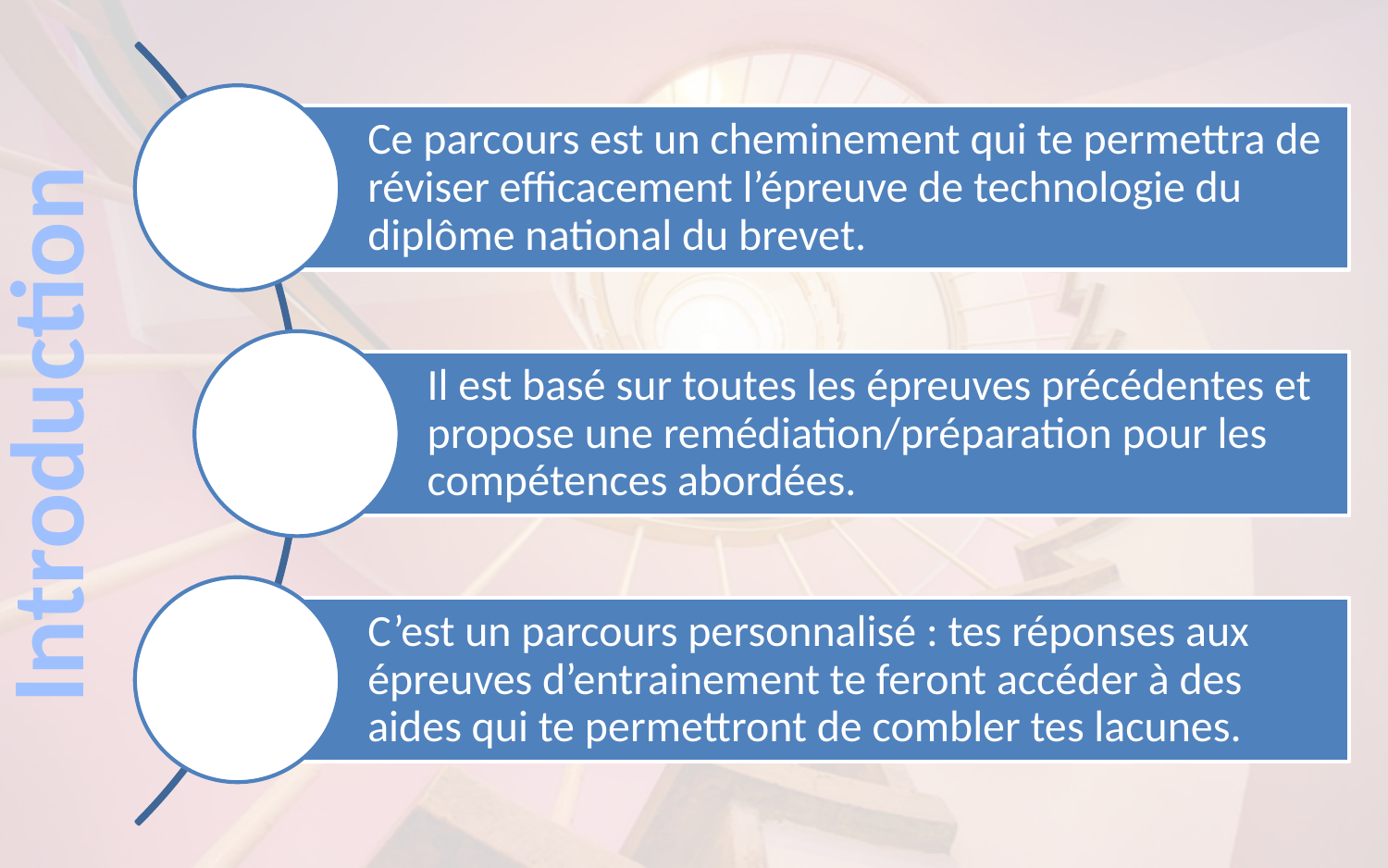

Ce parcours est un cheminement qui te permettra de réviser efficacement l’épreuve de technologie du diplôme national du brevet.
Il est basé sur toutes les épreuves précédentes et propose une remédiation/préparation pour les compétences abordées.
C’est un parcours personnalisé : tes réponses aux épreuves d’entrainement te feront accéder à des aides qui te permettront de combler tes lacunes.
Introduction